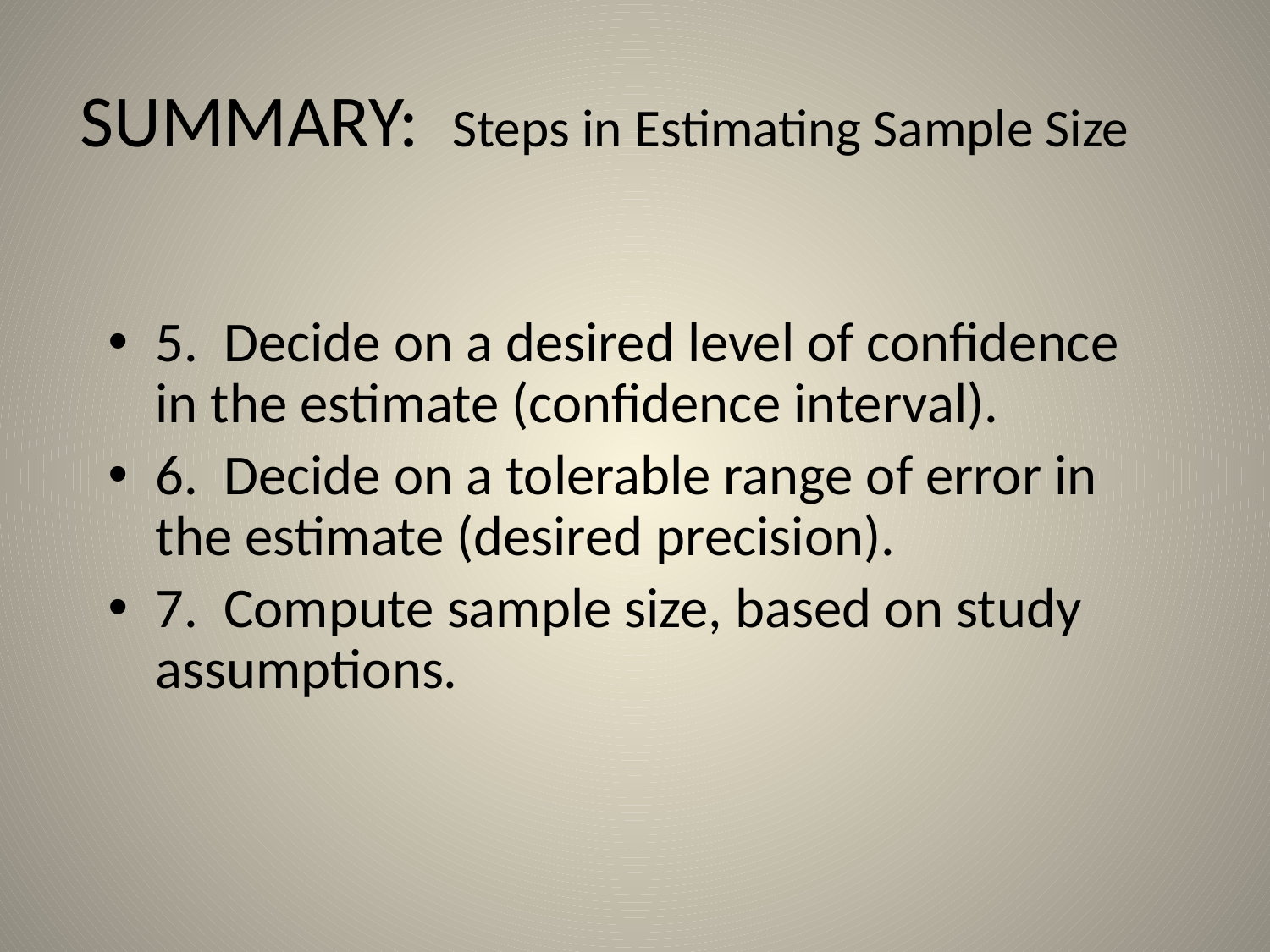

# SUMMARY:  Steps in Estimating Sample Size
5.  Decide on a desired level of confidence in the estimate (confidence interval).
6.  Decide on a tolerable range of error in the estimate (desired precision).
7.  Compute sample size, based on study assumptions.